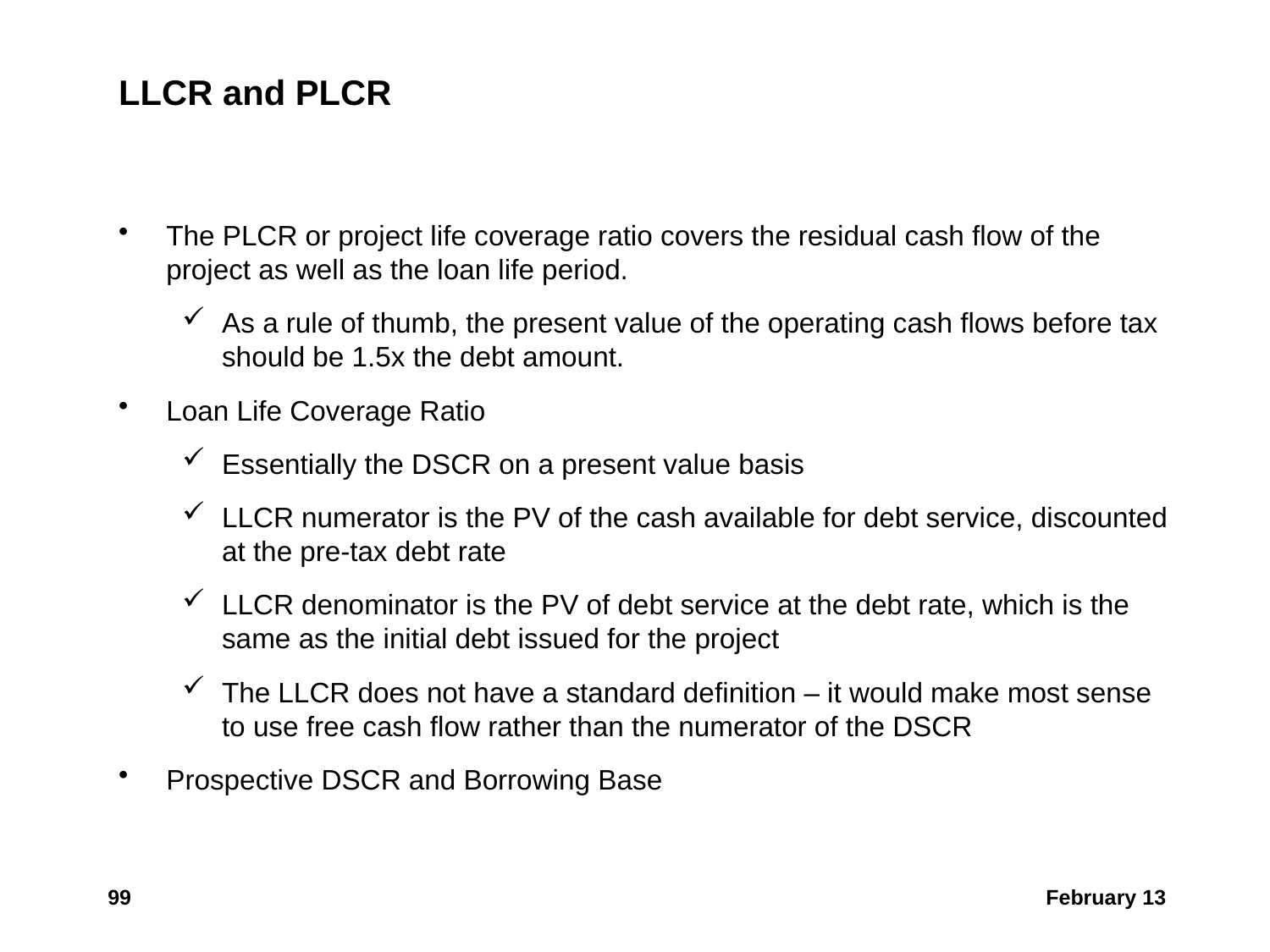

# LLCR and PLCR
The PLCR or project life coverage ratio covers the residual cash flow of the project as well as the loan life period.
As a rule of thumb, the present value of the operating cash flows before tax should be 1.5x the debt amount.
Loan Life Coverage Ratio
Essentially the DSCR on a present value basis
LLCR numerator is the PV of the cash available for debt service, discounted at the pre-tax debt rate
LLCR denominator is the PV of debt service at the debt rate, which is the same as the initial debt issued for the project
The LLCR does not have a standard definition – it would make most sense to use free cash flow rather than the numerator of the DSCR
Prospective DSCR and Borrowing Base